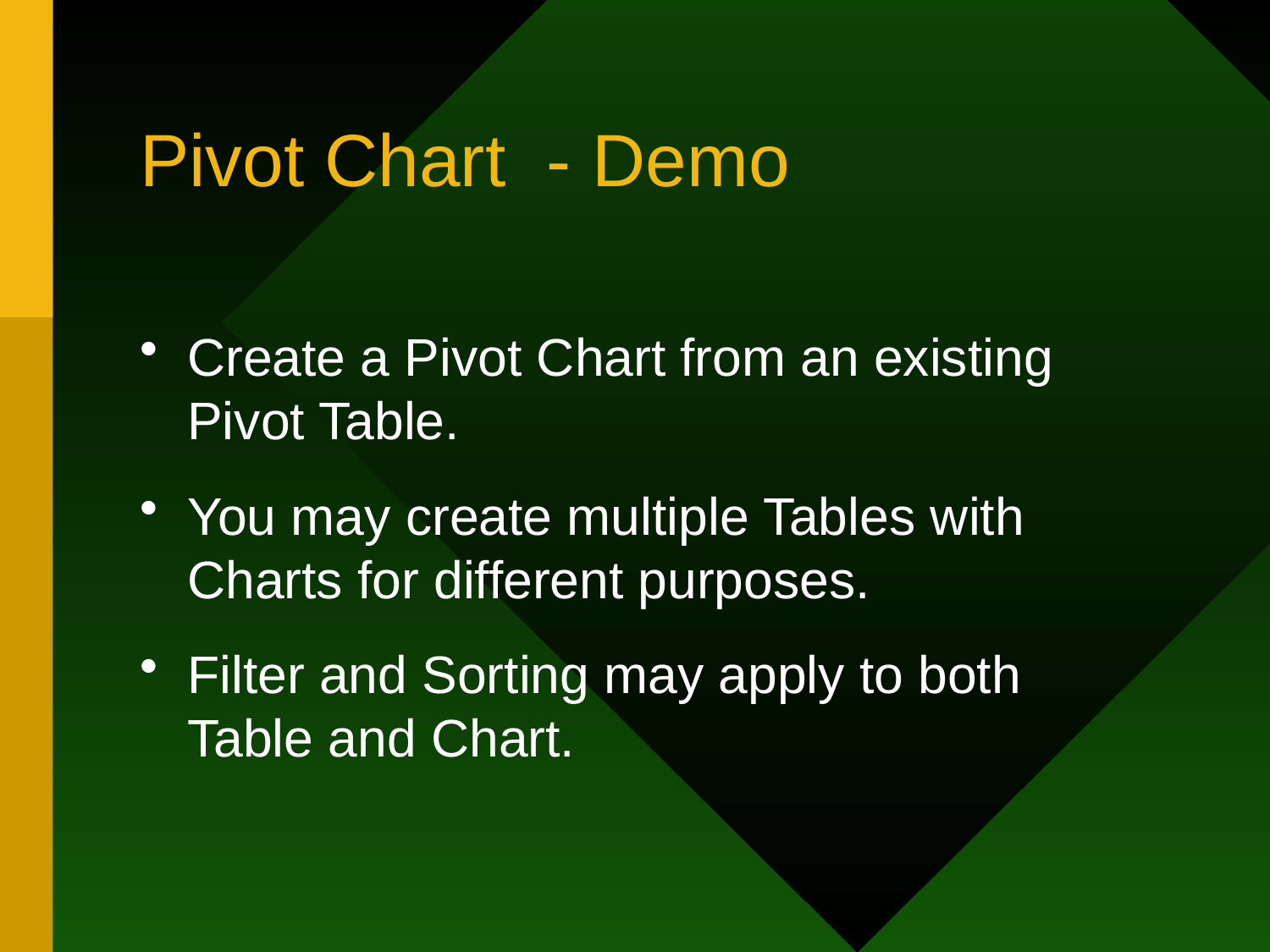

# Pivot Chart  - Demo
Create a Pivot Chart from an existing Pivot Table.
You may create multiple Tables with Charts for different purposes.
Filter and Sorting may apply to both Table and Chart.